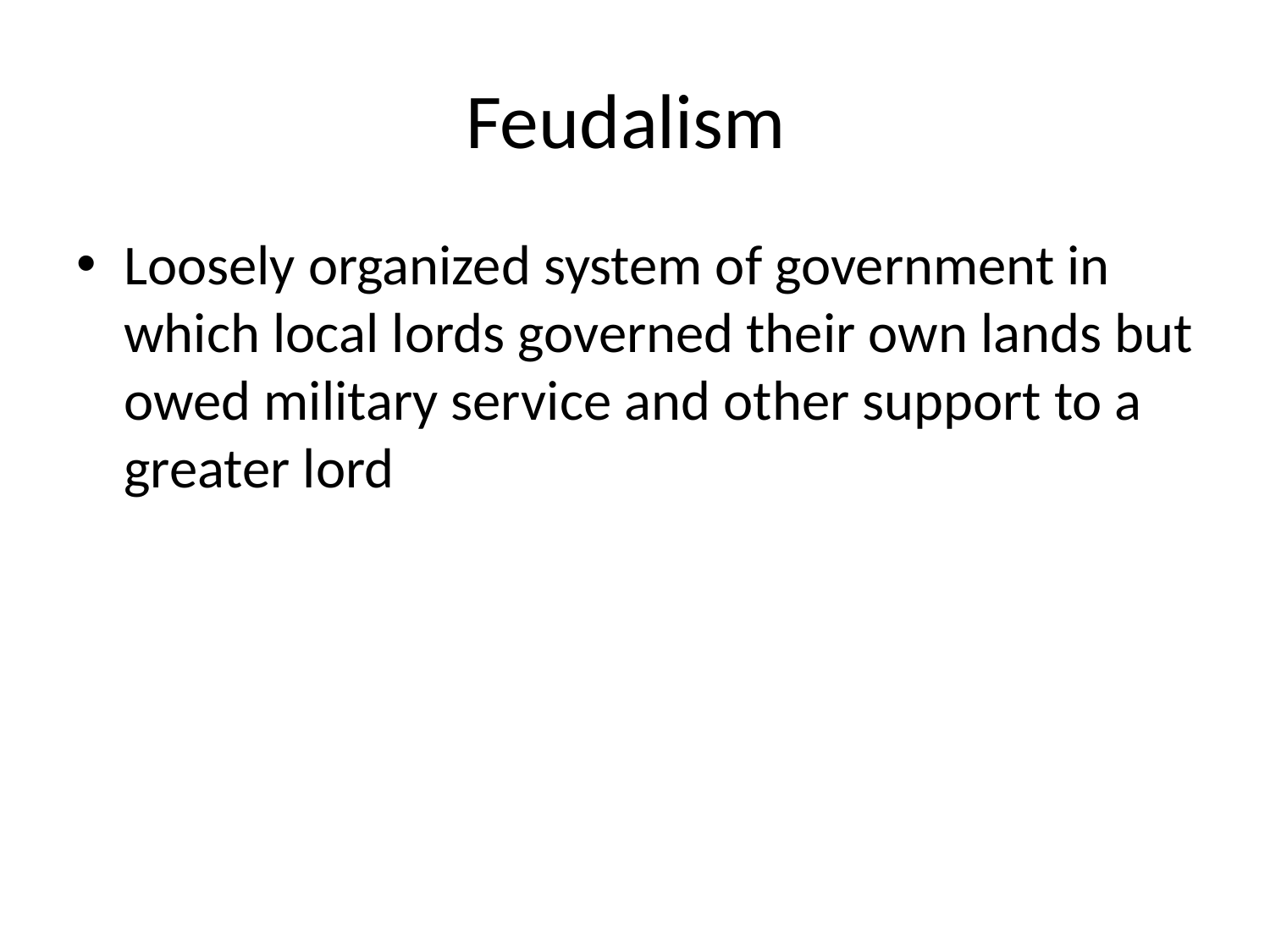

# Feudalism
Loosely organized system of government in which local lords governed their own lands but owed military service and other support to a greater lord